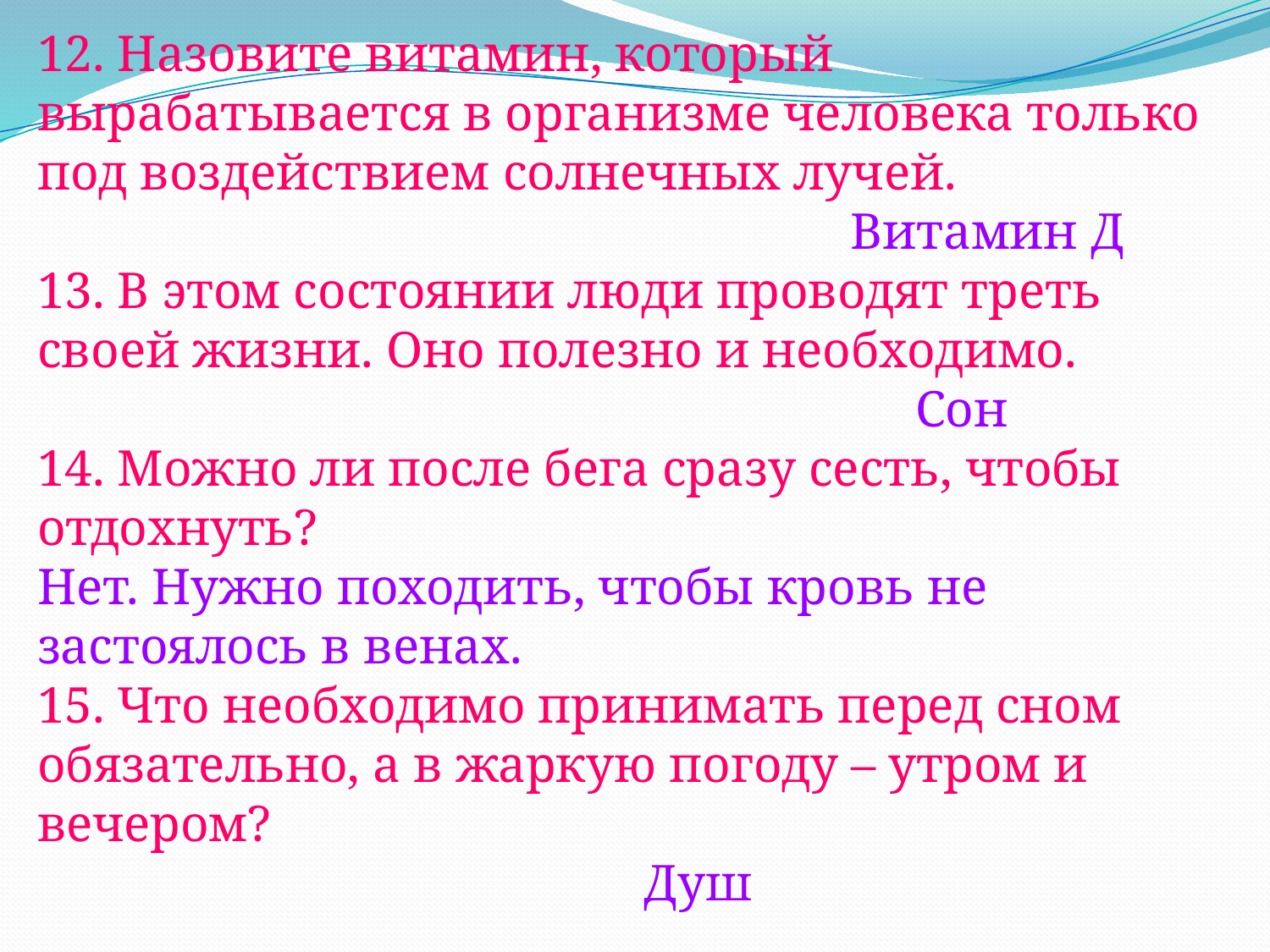

12. Назовите витамин, который вырабатывается в организме человека только под воздействием солнечных лучей.
                                                               Витамин Д
13. В этом состоянии люди проводят треть своей жизни. Оно полезно и необходимо.
                                                                    Сон
14. Можно ли после бега сразу сесть, чтобы отдохнуть?
Нет. Нужно походить, чтобы кровь не застоялось в венах.
15. Что необходимо принимать перед сном обязательно, а в жаркую погоду – утром и вечером?
                                               Душ